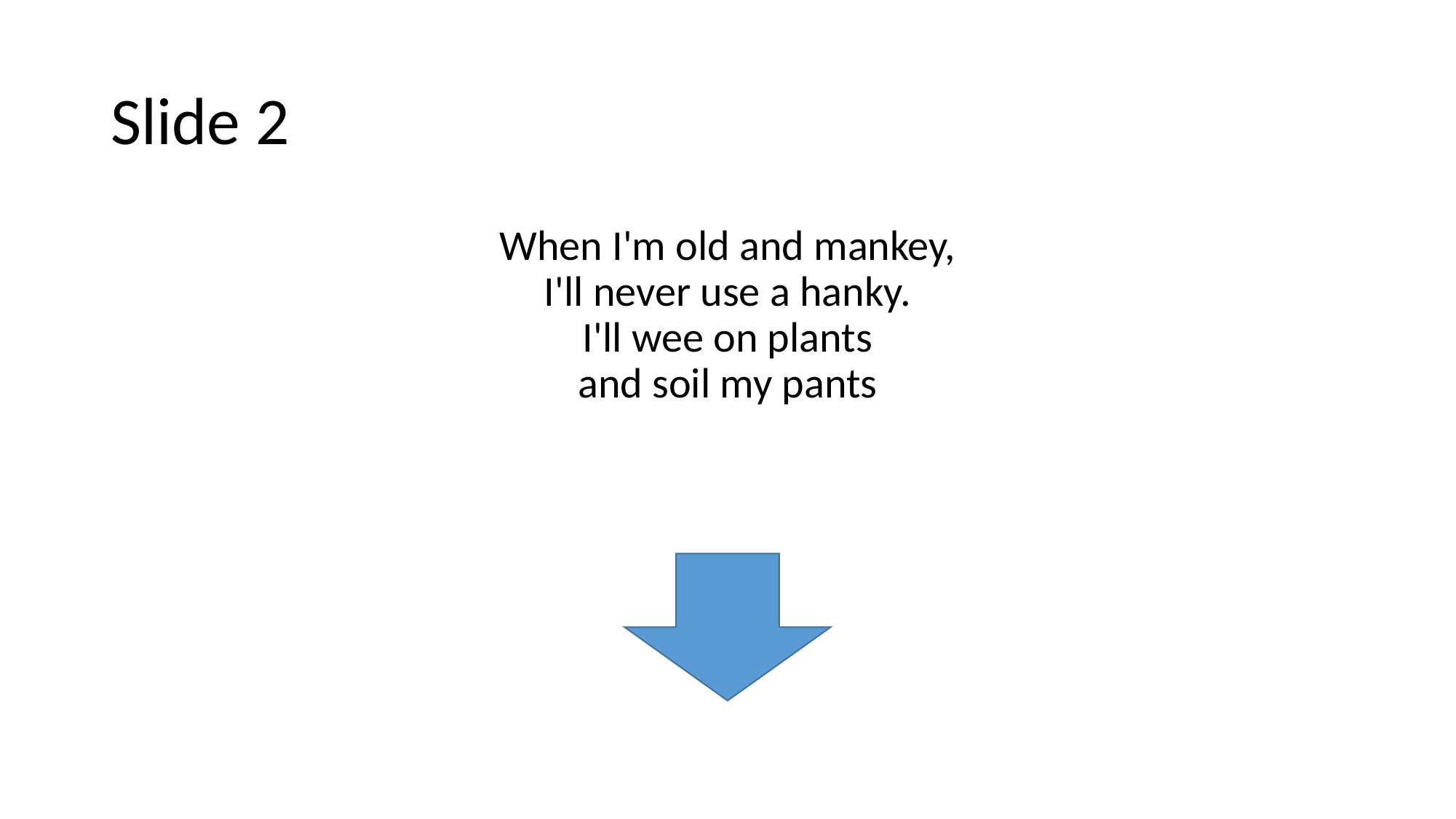

# Slide 2
When I'm old and mankey,
I'll never use a hanky.
I'll wee on plants
and soil my pants